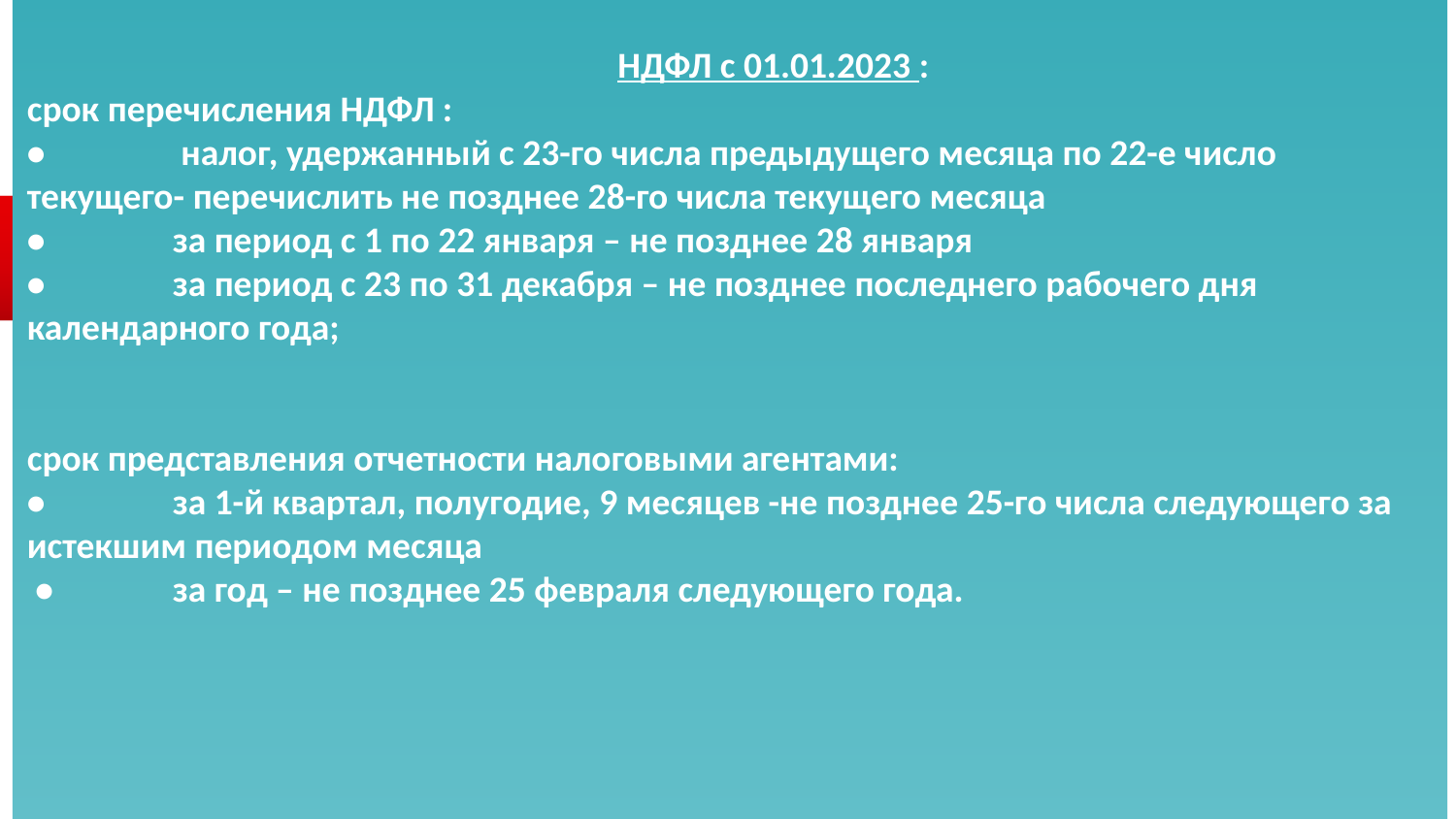

# НДФЛ с 01.01.2023 : срок перечисления НДФЛ : •	 налог, удержанный с 23-го числа предыдущего месяца по 22-е число 	текущего- перечислить не позднее 28-го числа текущего месяца •	за период с 1 по 22 января – не позднее 28 января •	за период с 23 по 31 декабря – не позднее последнего рабочего дня 	календарного года; срок представления отчетности налоговыми агентами: • 	за 1-й квартал, полугодие, 9 месяцев -не позднее 25-го числа следующего за истекшим периодом месяца • 	за год – не позднее 25 февраля следующего года.